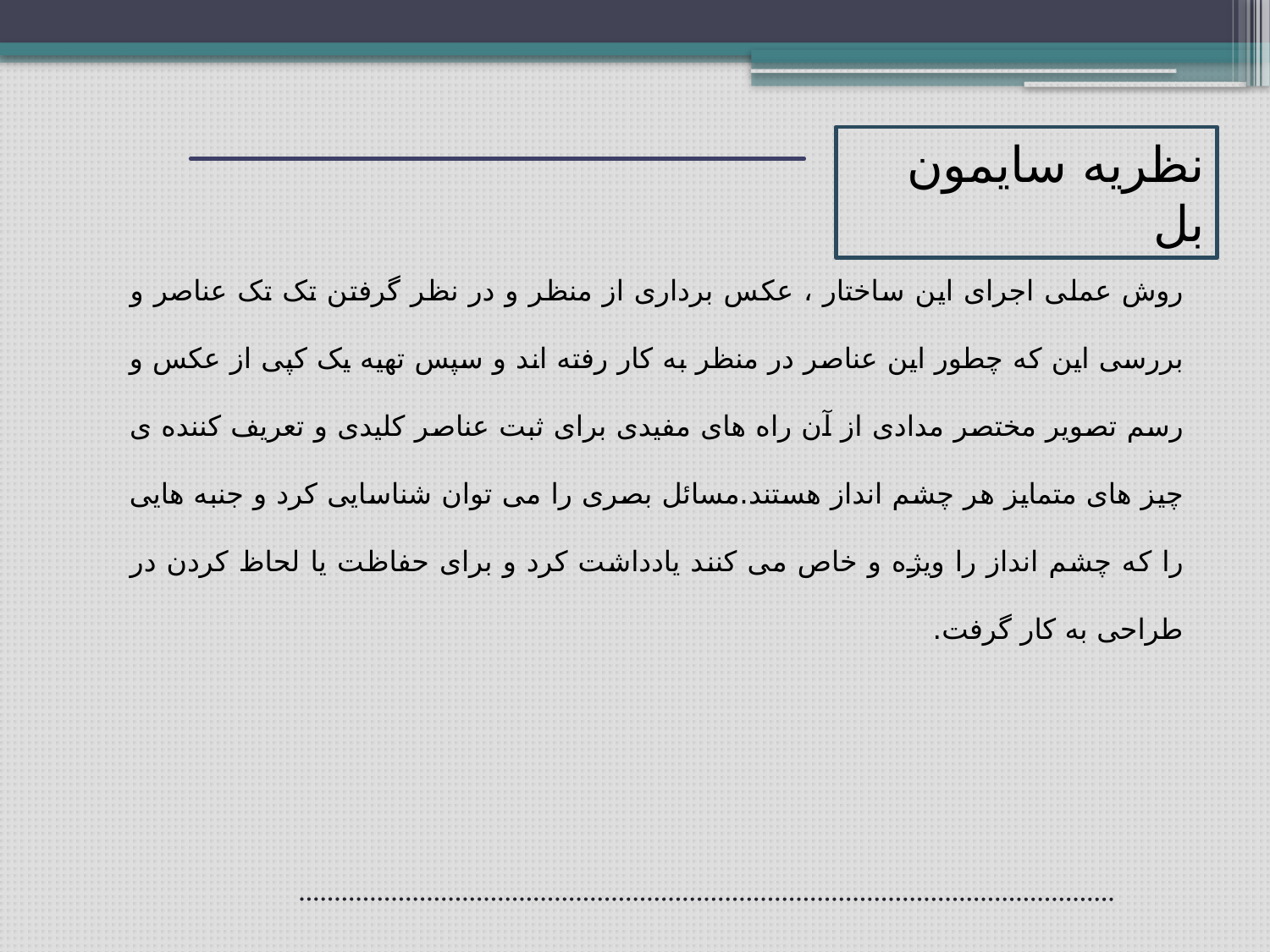

نظریه سایمون بل
روش عملی اجرای این ساختار ، عکس برداری از منظر و در نظر گرفتن تک تک عناصر و بررسی این که چطور این عناصر در منظر به کار رفته اند و سپس تهیه یک کپی از عکس و رسم تصویر مختصر مدادی از آن راه های مفیدی برای ثبت عناصر کلیدی و تعریف کننده ی چیز های متمایز هر چشم انداز هستند.مسائل بصری را می توان شناسایی کرد و جنبه هایی را که چشم انداز را ویژه و خاص می کنند یادداشت کرد و برای حفاظت یا لحاظ کردن در طراحی به کار گرفت.